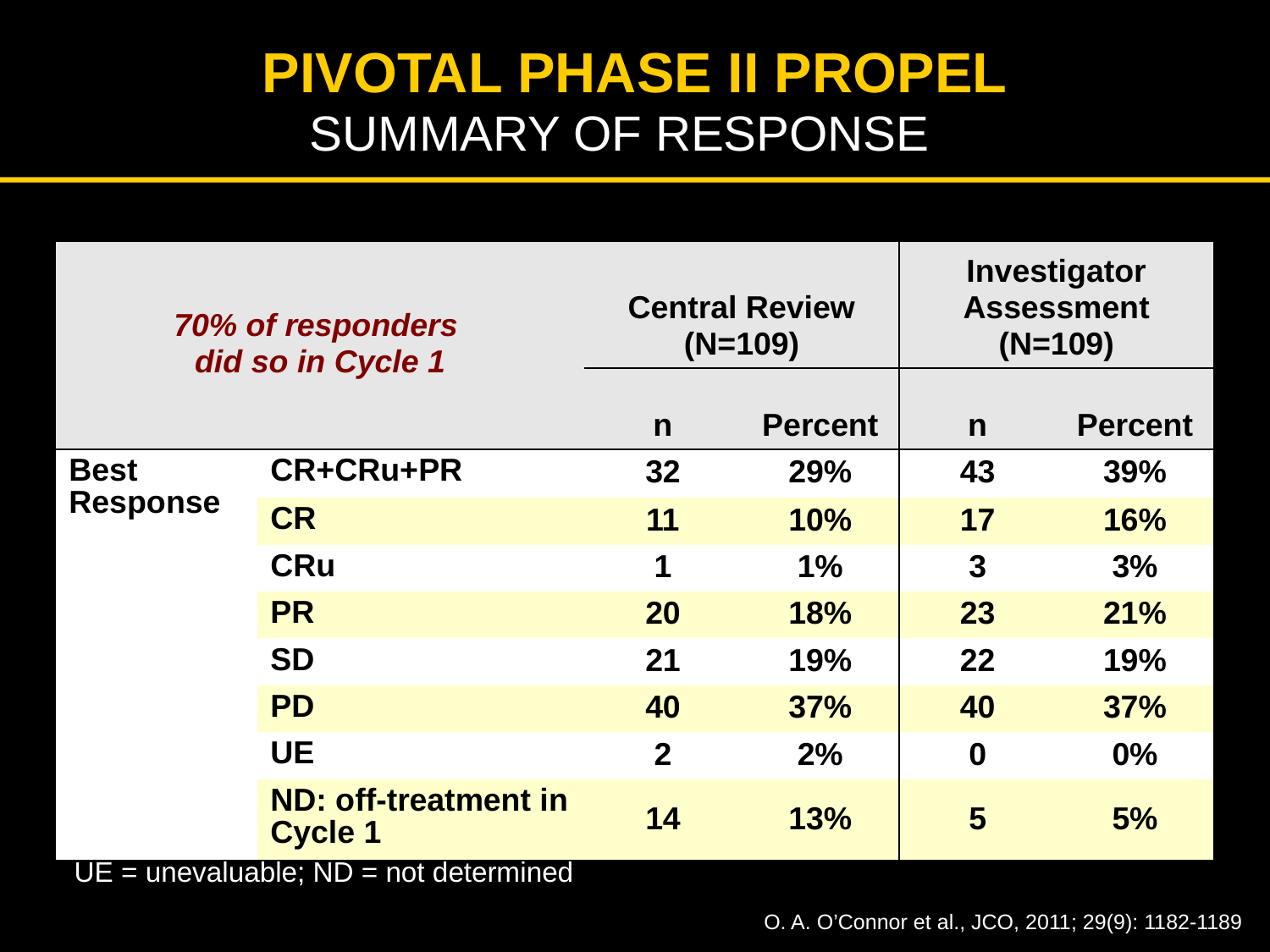

# Pivotal Phase II PROPEL
Summary of Response

| 70% of responders did so in Cycle 1 |  | Central Review (N=109) |  | Investigator Assessment (N=109) |  |
| --- | --- | --- | --- | --- | --- |
|  |  | n | Percent | n | Percent |
| Best Response | CR+CRu+PR | 32 | 29% | 43 | 39% |
|  | CR | 11 | 10% | 17 | 16% |
|  | CRu | 1 | 1% | 3 | 3% |
|  | PR | 20 | 18% | 23 | 21% |
|  | SD | 21 | 19% | 22 | 19% |
|  | PD | 40 | 37% | 40 | 37% |
|  | UE | 2 | 2% | 0 | 0% |
|  | ND: off-treatment in Cycle 1 | 14 | 13% | 5 | 5% |
UE = unevaluable; ND = not determined
O. A. O’Connor et al., JCO, 2011; 29(9): 1182-1189